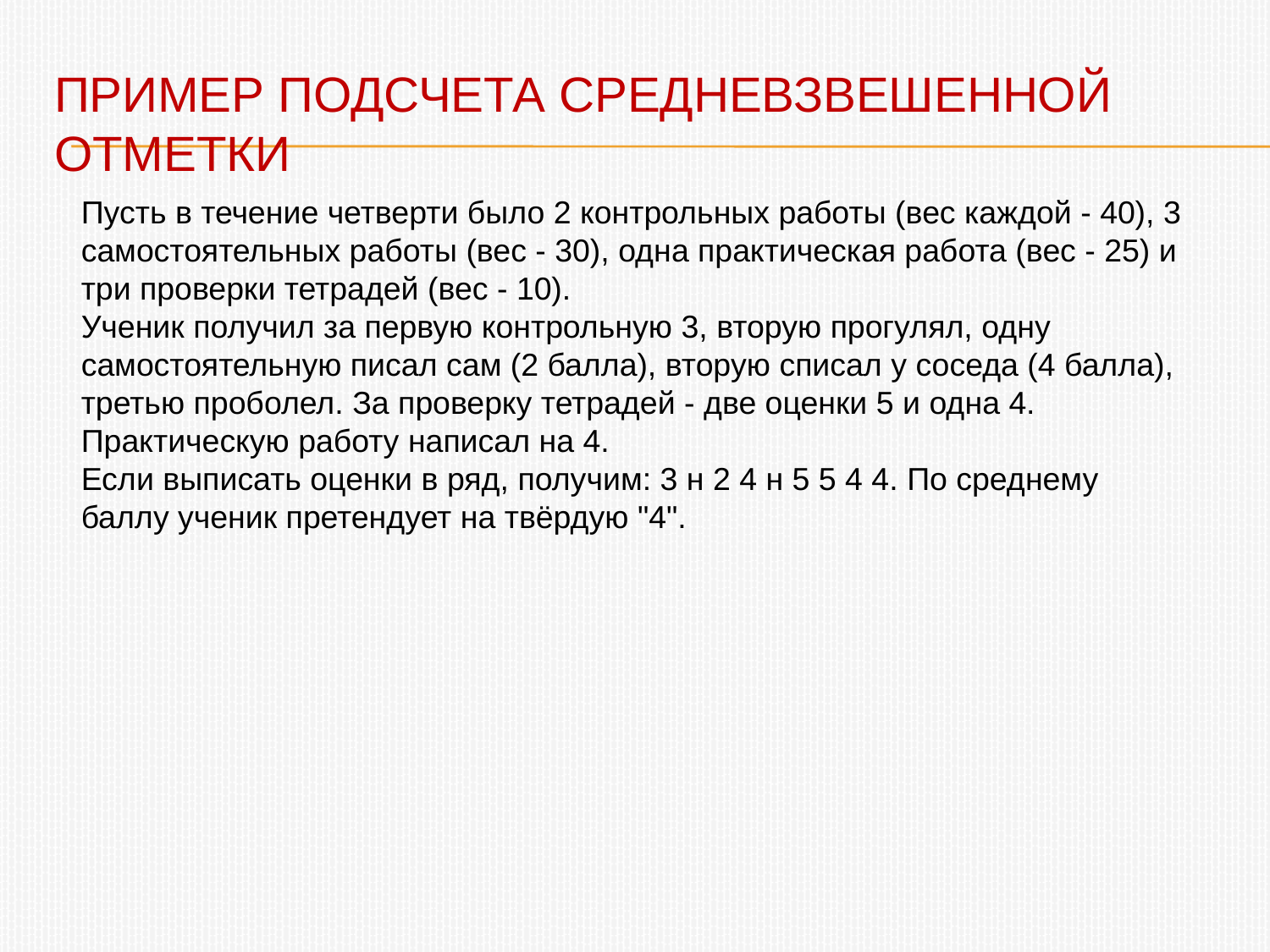

# пример подсчета средневзвешенной отметки
Пусть в течение четверти было 2 контрольных работы (вес каждой - 40), 3 самостоятельных работы (вес - 30), одна практическая работа (вес - 25) и три проверки тетрадей (вес - 10).
Ученик получил за первую контрольную 3, вторую прогулял, одну самостоятельную писал сам (2 балла), вторую списал у соседа (4 балла), третью проболел. За проверку тетрадей - две оценки 5 и одна 4. Практическую работу написал на 4.
Если выписать оценки в ряд, получим: 3 н 2 4 н 5 5 4 4. По среднему баллу ученик претендует на твёрдую "4".